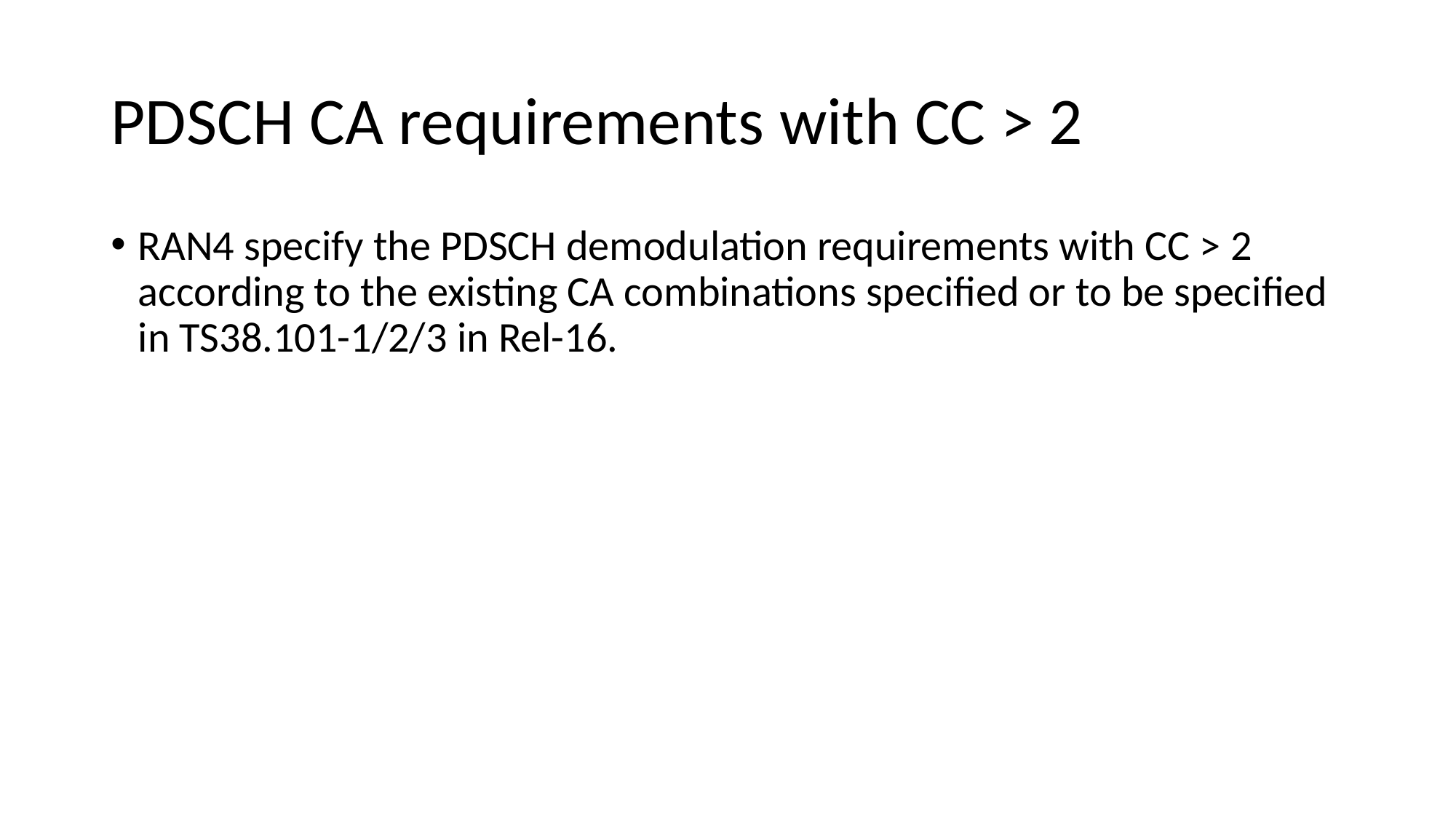

# PDSCH CA requirements with CC > 2
RAN4 specify the PDSCH demodulation requirements with CC > 2 according to the existing CA combinations specified or to be specified in TS38.101-1/2/3 in Rel-16.